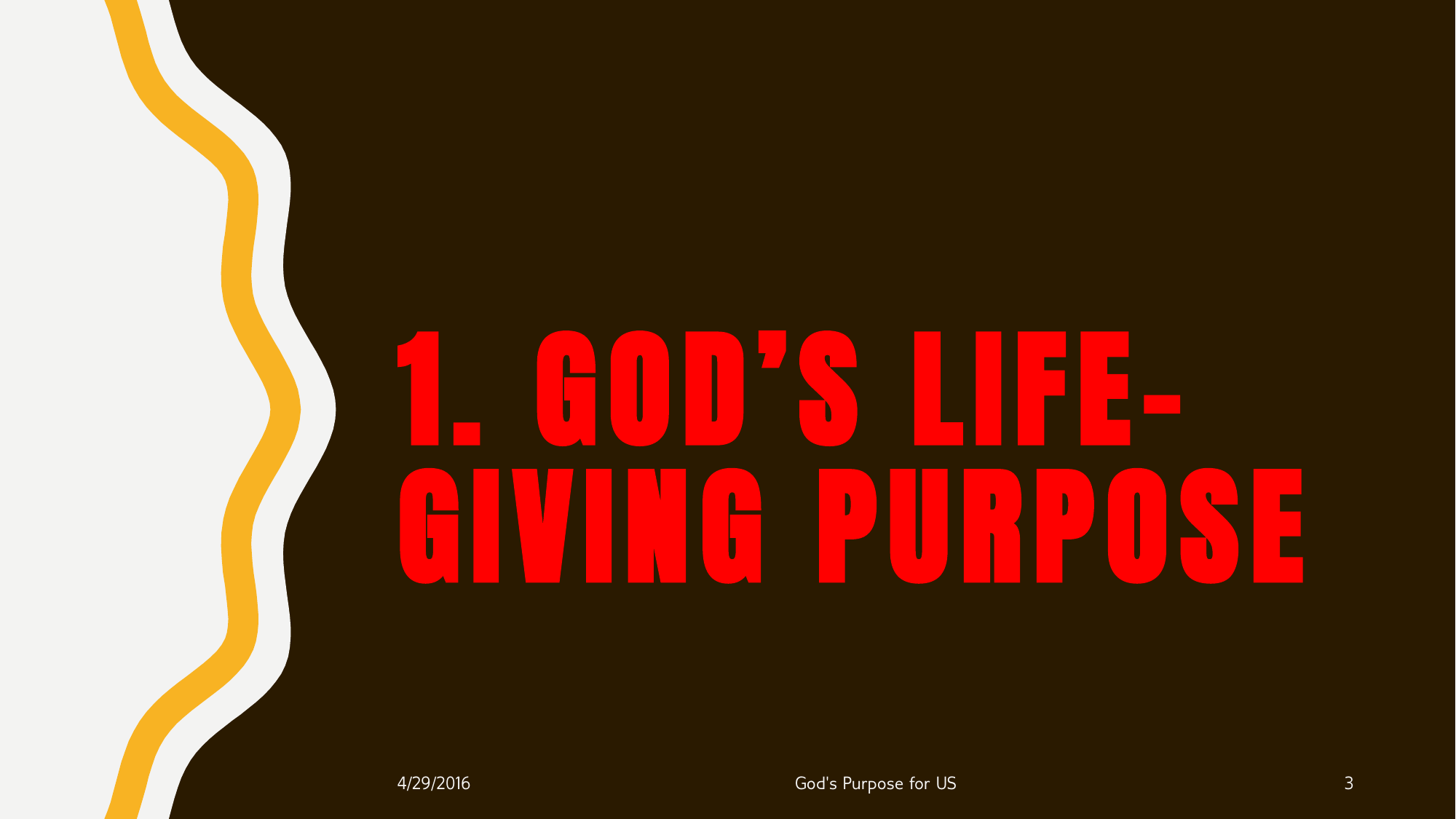

# 1. God’s LIFE-GIVING purpose

4/29/2016
God's Purpose for US
3